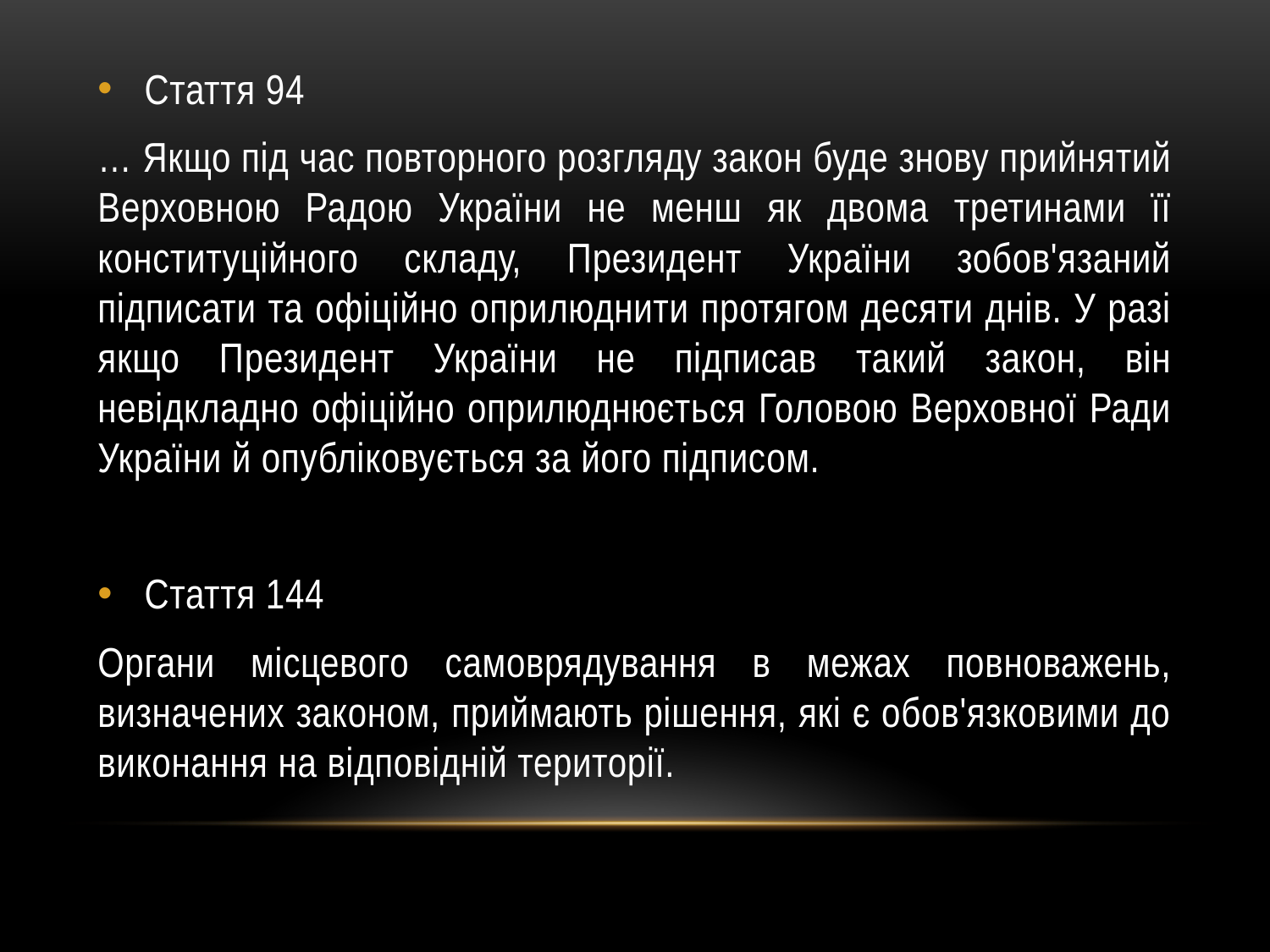

Стаття 94
… Якщо під час повторного розгляду закон буде знову прийнятий Верховною Радою України не менш як двома третинами її конституційного складу, Президент України зобов'язаний підписати та офіційно оприлюднити протягом десяти днів. У разі якщо Президент України не підписав такий закон, він невідкладно офіційно оприлюднюється Головою Верховної Ради України й опубліковується за його підписом.

Стаття 144
Органи місцевого самоврядування в межах повноважень, визначених законом, приймають рішення, які є обов'язковими до виконання на відповідній території.